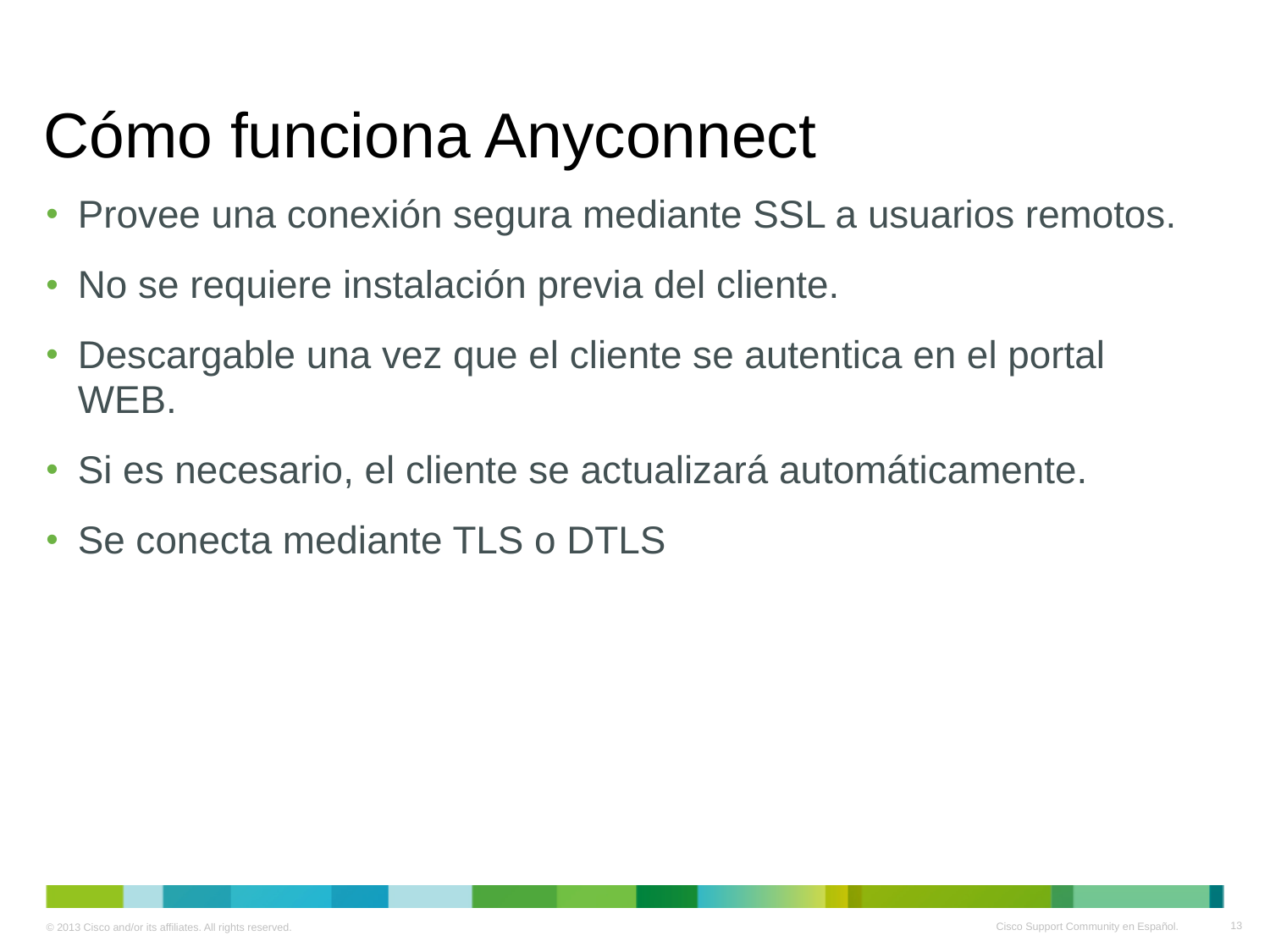

# Cómo funciona Anyconnect
Provee una conexión segura mediante SSL a usuarios remotos.
No se requiere instalación previa del cliente.
Descargable una vez que el cliente se autentica en el portal WEB.
Si es necesario, el cliente se actualizará automáticamente.
Se conecta mediante TLS o DTLS